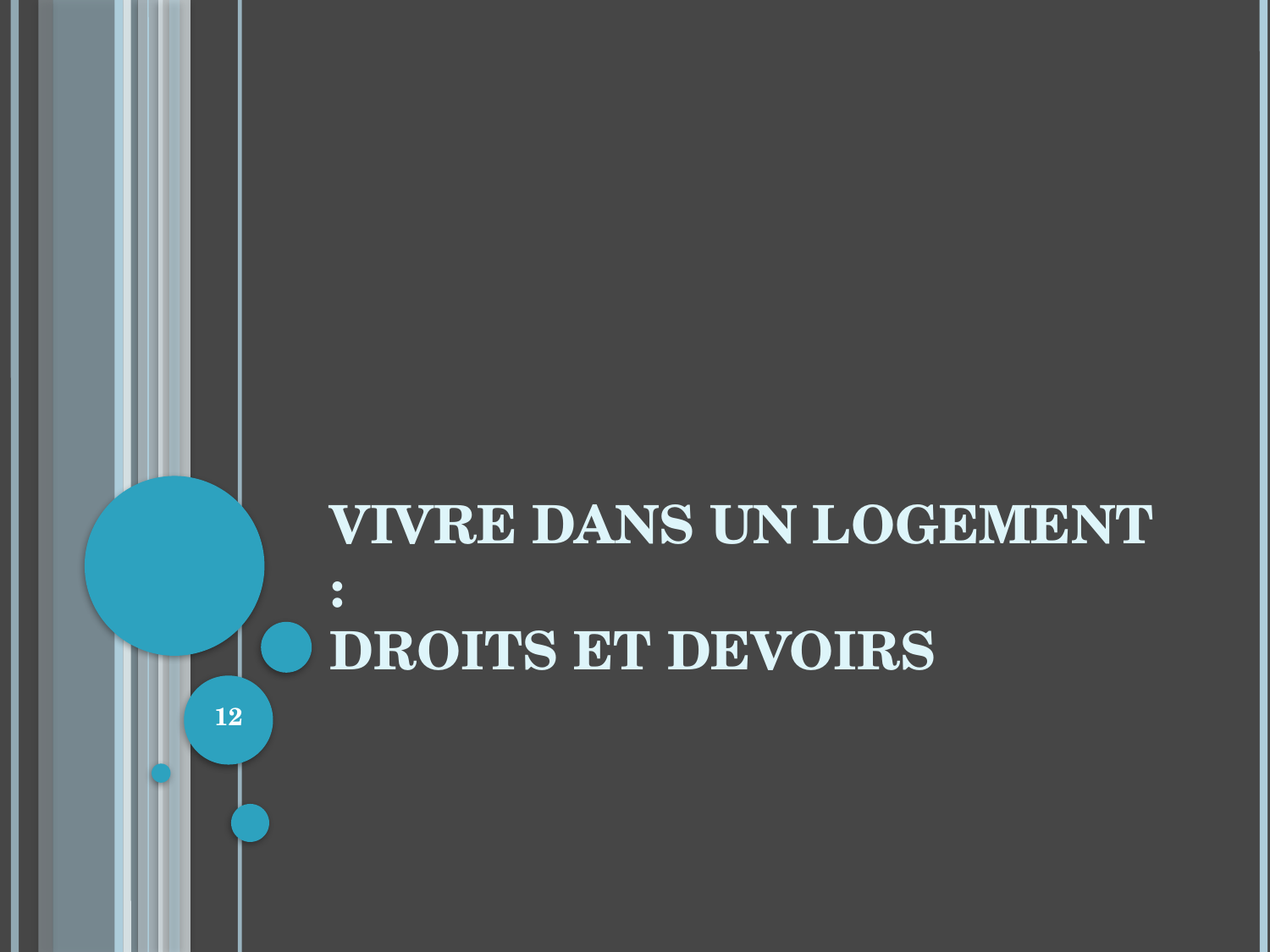

# Vivre dans un logement : droits et devoirs
12